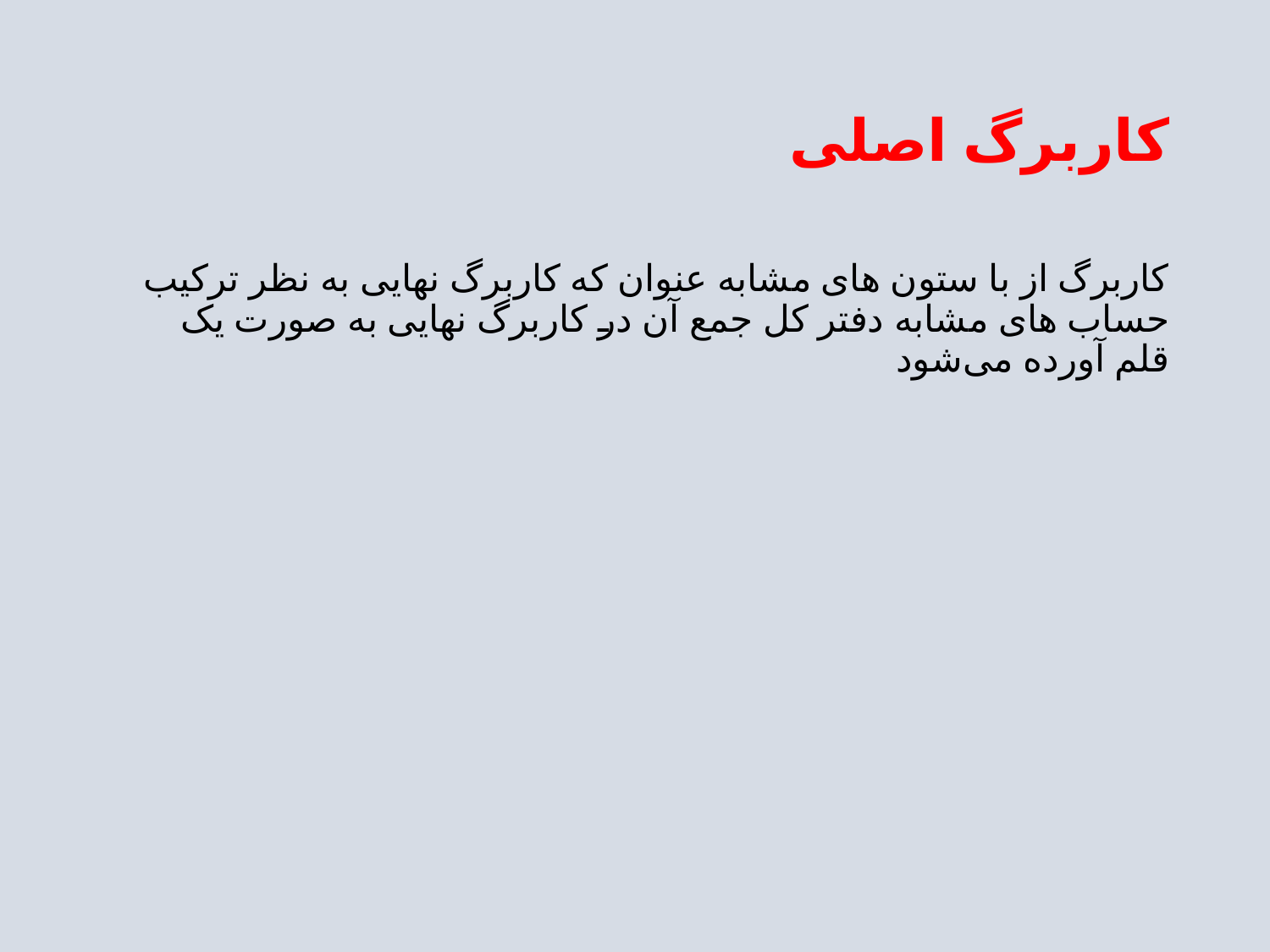

# کاربرگ اصلی
کاربرگ از با ستون های مشابه عنوان که کاربرگ نهایی به نظر ترکیب حساب های مشابه دفتر کل جمع آن در کاربرگ نهایی به صورت یک قلم آورده می‌شود